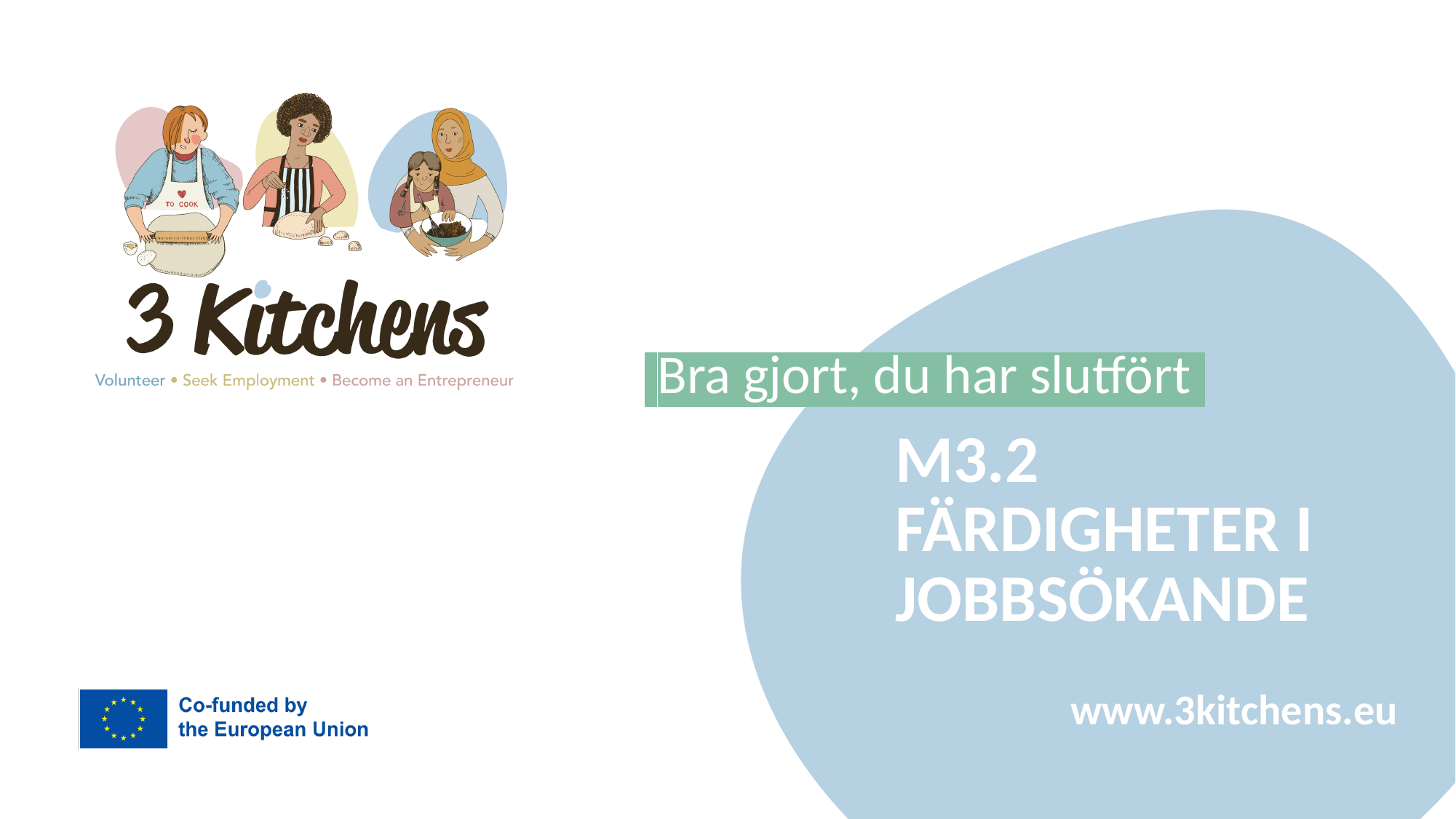

Bra gjort, du har slutfört.
M3.2
FÄRDIGHETER I JOBBSÖKANDE
www.3kitchens.eu